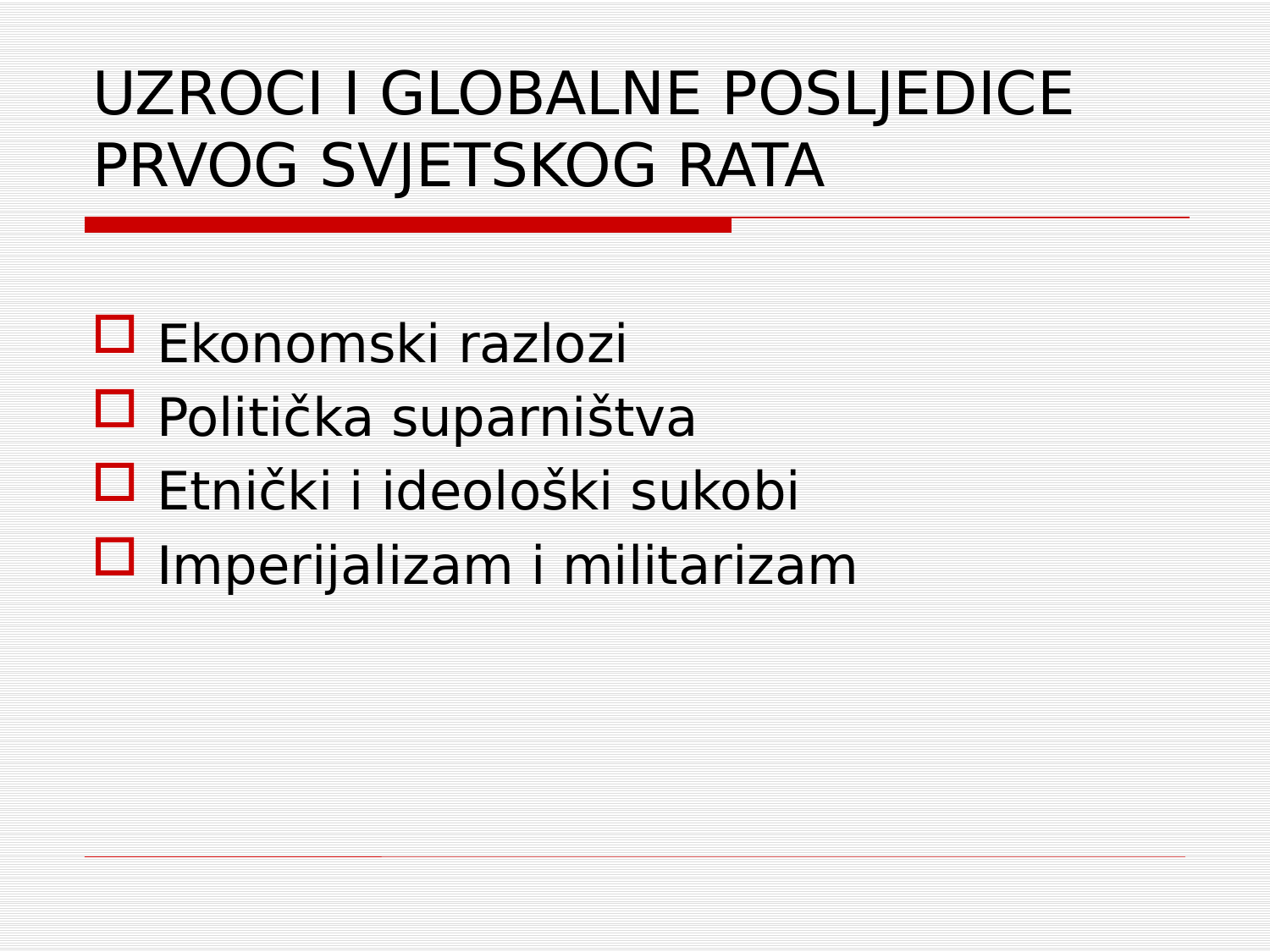

UZROCI I GLOBALNE POSLJEDICE
PRVOG SVJETSKOG RATA
Ekonomski razlozi
Politička suparništva
Etnički i ideološki sukobi
Imperijalizam i militarizam